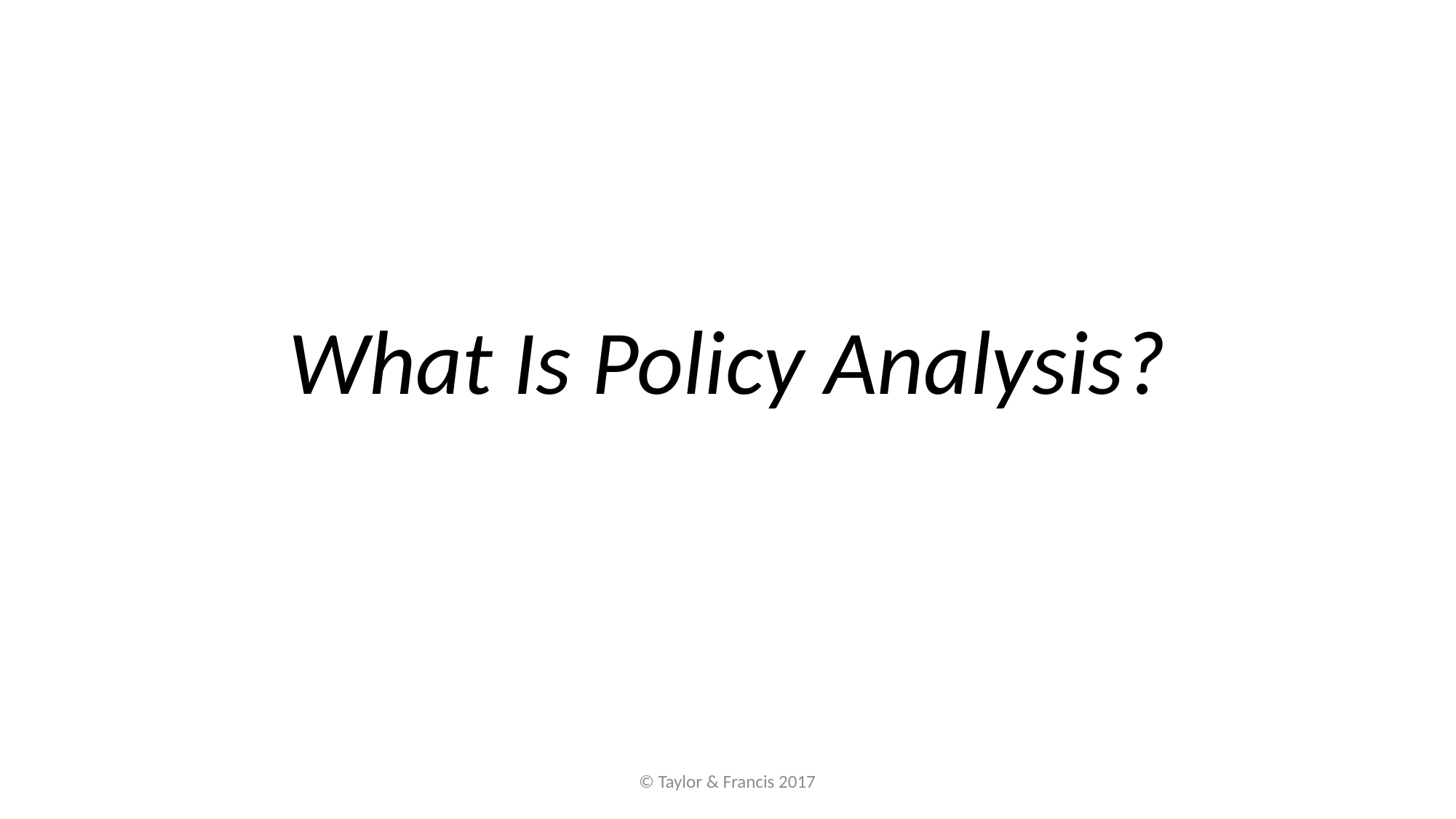

# What Is Policy Analysis?
© Taylor & Francis 2017